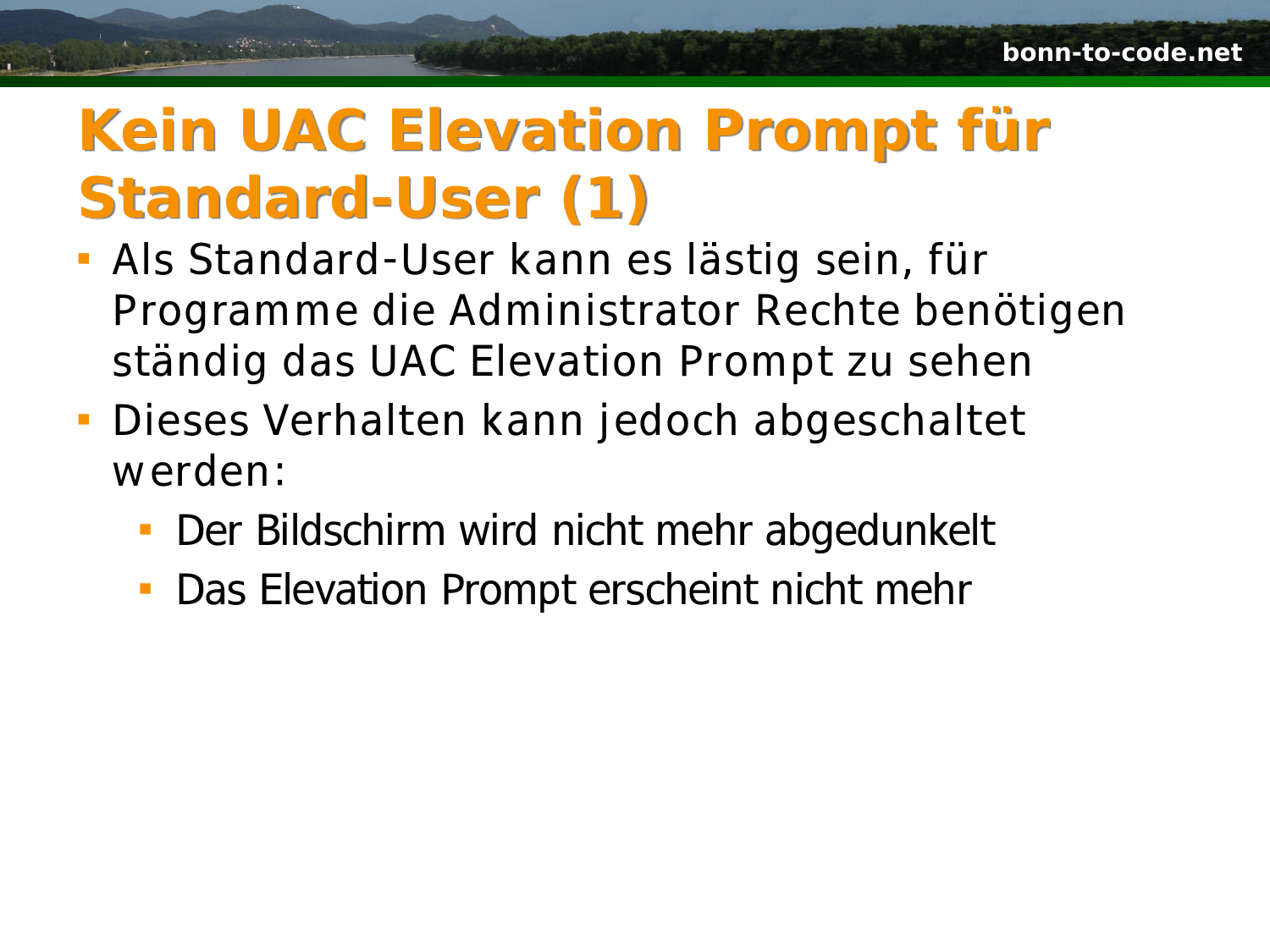

# Kein UAC Elevation Prompt für Standard-User (1)
Als Standard-User kann es lästig sein, für Programme die Administrator Rechte benötigen ständig das UAC Elevation Prompt zu sehen
Dieses Verhalten kann jedoch abgeschaltet werden:
Der Bildschirm wird nicht mehr abgedunkelt
Das Elevation Prompt erscheint nicht mehr